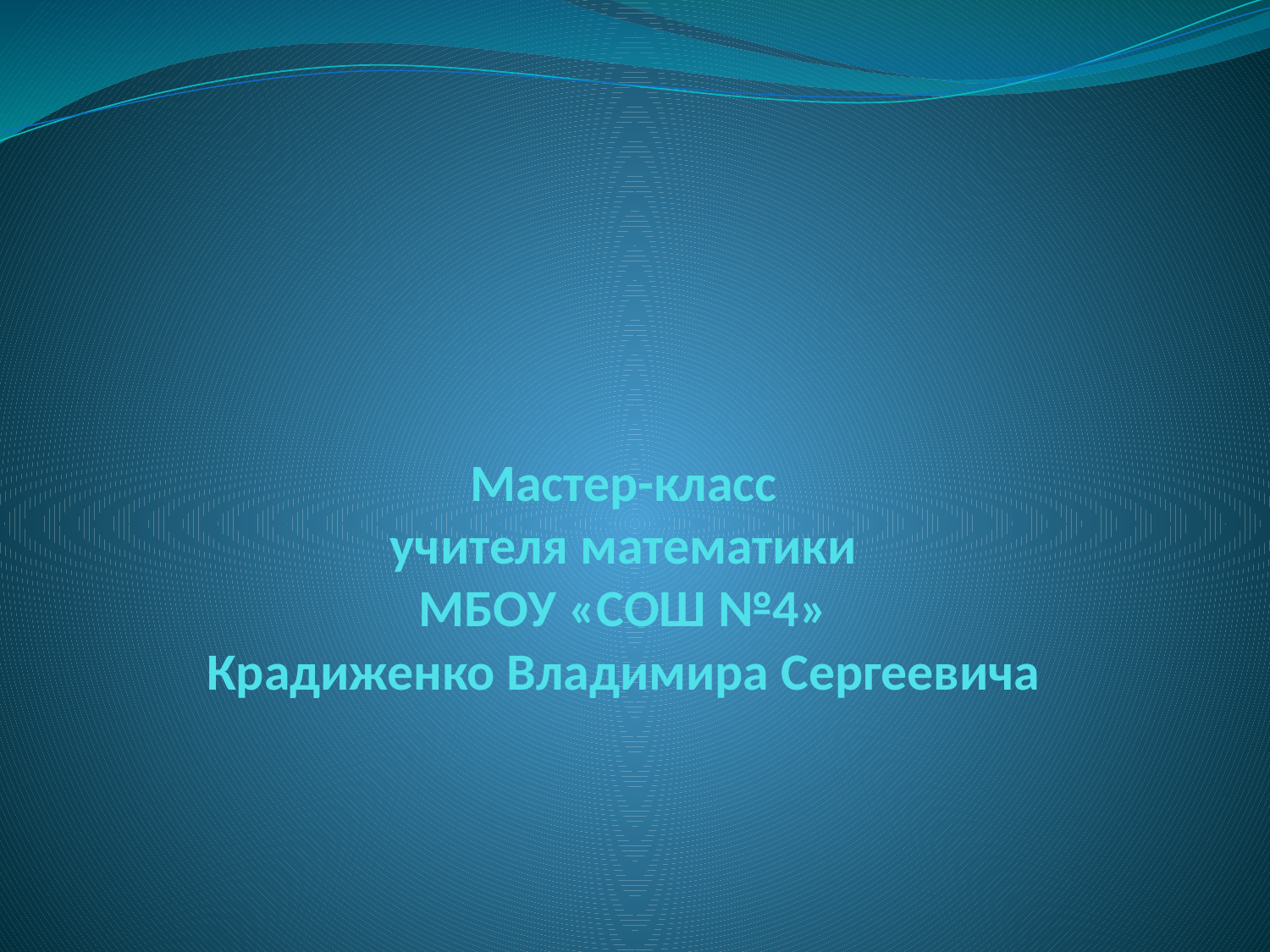

# Мастер-класс учителя математики МБОУ «СОШ №4» Крадиженко Владимира Сергеевича